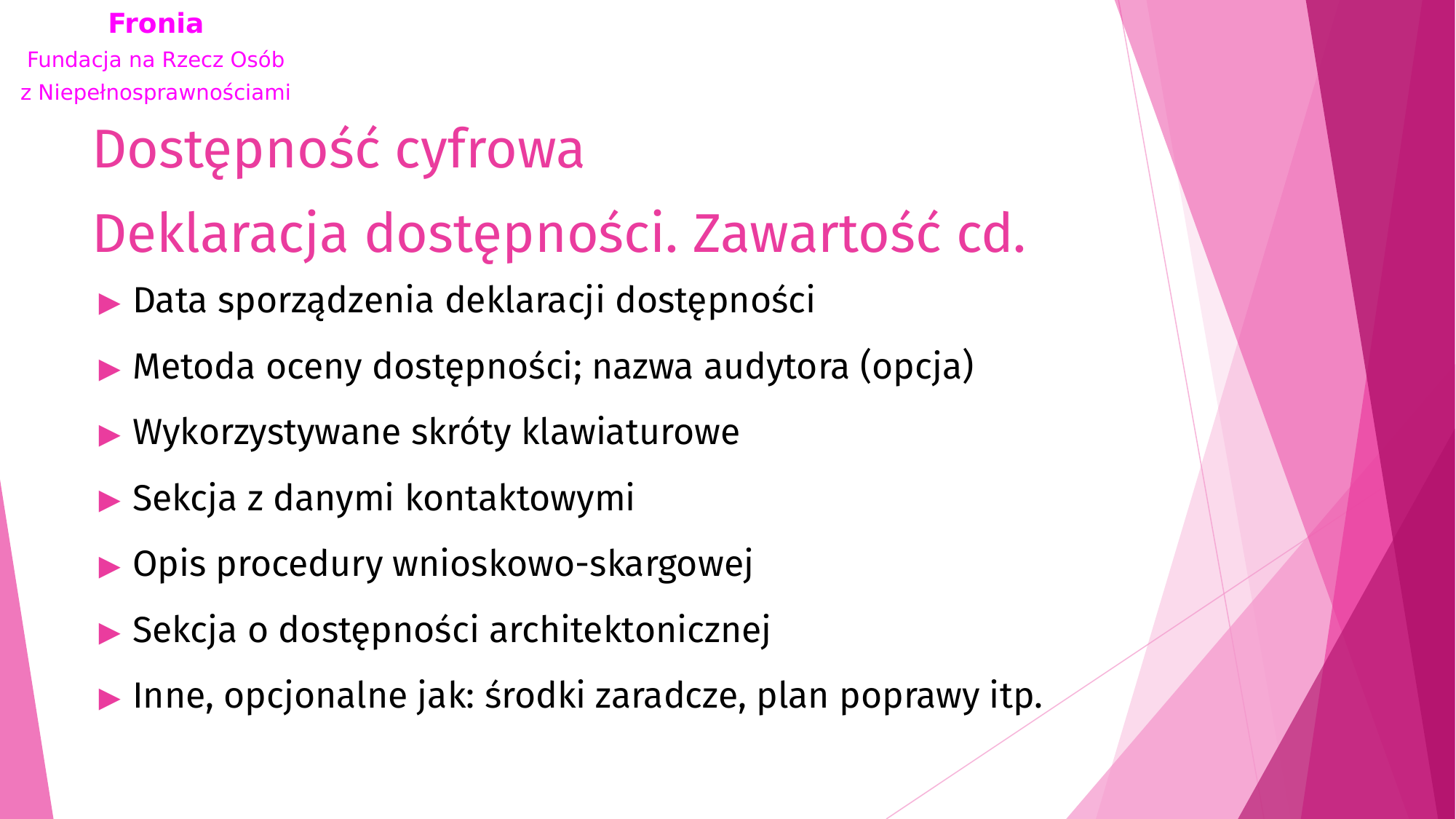

# Dostępność cyfrowa Deklaracja dostępności. Zawartość cd.
Data sporządzenia deklaracji dostępności
Metoda oceny dostępności; nazwa audytora (opcja)
Wykorzystywane skróty klawiaturowe
Sekcja z danymi kontaktowymi
Opis procedury wnioskowo-skargowej
Sekcja o dostępności architektonicznej
Inne, opcjonalne jak: środki zaradcze, plan poprawy itp.